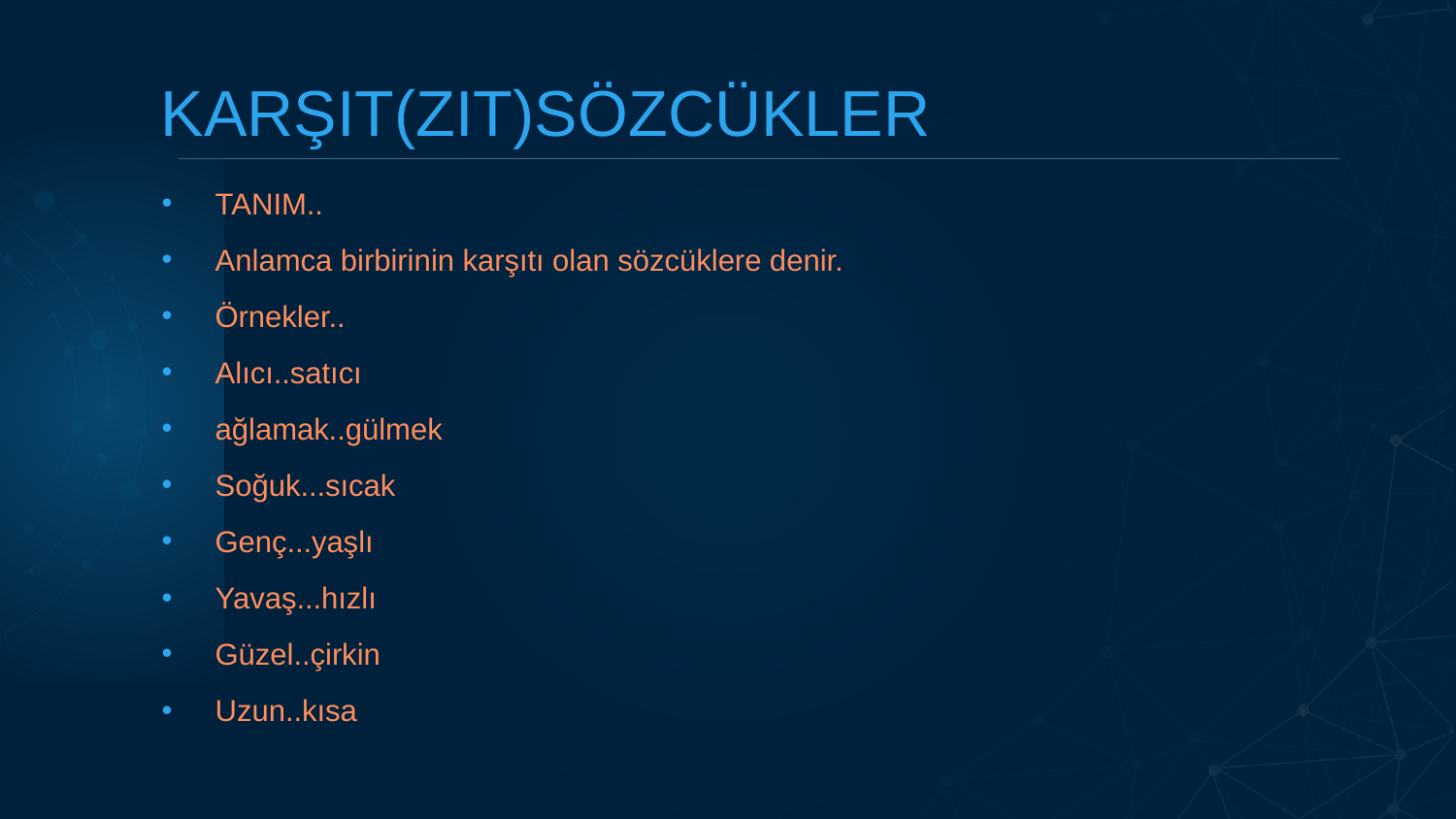

# KARŞIT(ZIT)SÖZCÜKLER
TANIM..
Anlamca birbirinin karşıtı olan sözcüklere denir.
Örnekler..
Alıcı..satıcı
ağlamak..gülmek
Soğuk...sıcak
Genç...yaşlı
Yavaş...hızlı
Güzel..çirkin
Uzun..kısa